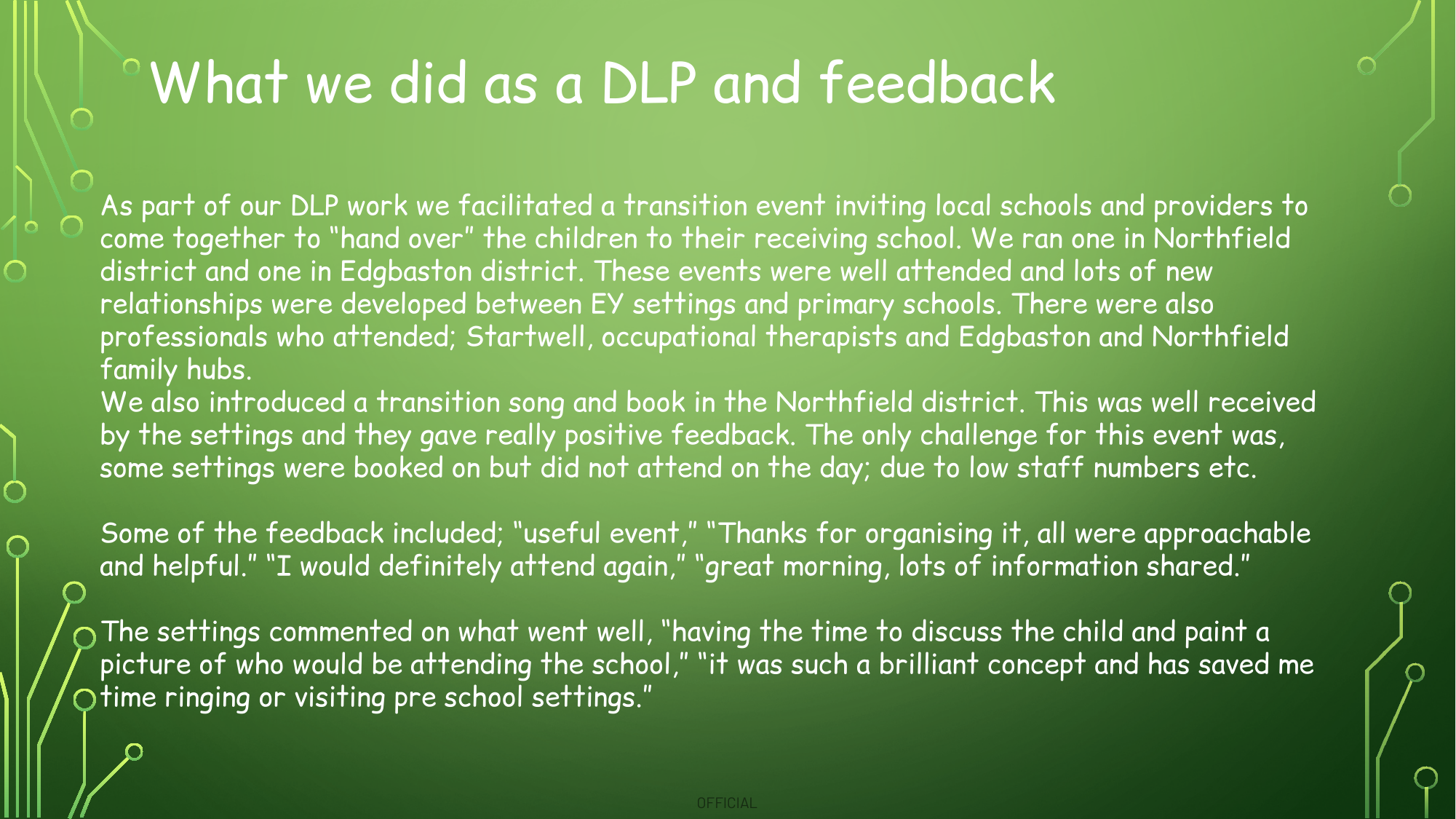

# What we did as a DLP and feedback

As part of our DLP work we facilitated a transition event inviting local schools and providers to come together to “hand over” the children to their receiving school. We ran one in Northfield district and one in Edgbaston district. These events were well attended and lots of new relationships were developed between EY settings and primary schools. There were also professionals who attended; Startwell, occupational therapists and Edgbaston and Northfield family hubs.
We also introduced a transition song and book in the Northfield district. This was well received by the settings and they gave really positive feedback. The only challenge for this event was, some settings were booked on but did not attend on the day; due to low staff numbers etc.

Some of the feedback included; “useful event,” “Thanks for organising it, all were approachable and helpful.” “I would definitely attend again,” “great morning, lots of information shared.”

The settings commented on what went well, “having the time to discuss the child and paint a picture of who would be attending the school,” “it was such a brilliant concept and has saved me time ringing or visiting pre school settings.”